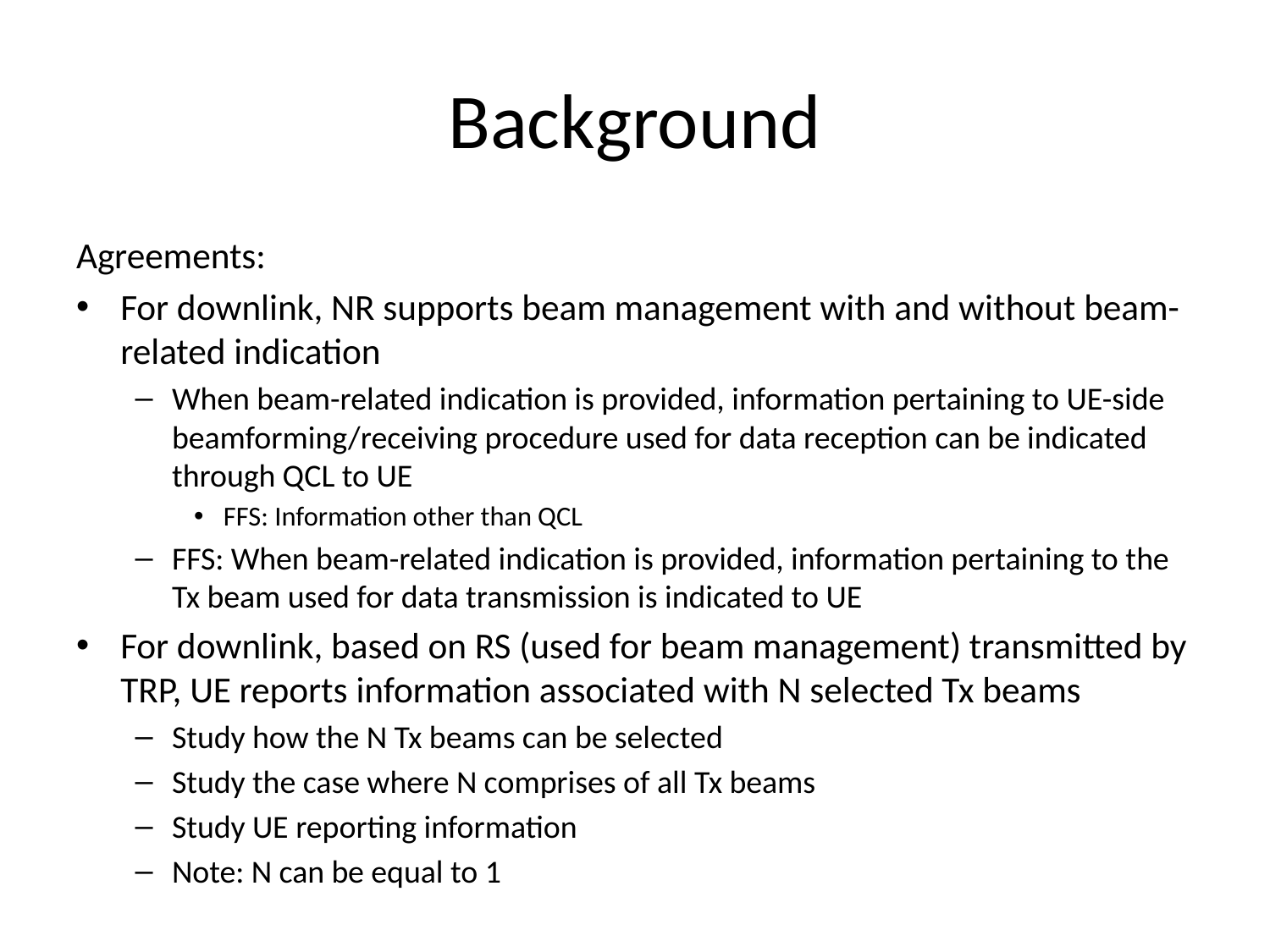

# Background
Agreements:
For downlink, NR supports beam management with and without beam-related indication
When beam-related indication is provided, information pertaining to UE-side beamforming/receiving procedure used for data reception can be indicated through QCL to UE
FFS: Information other than QCL
FFS: When beam-related indication is provided, information pertaining to the Tx beam used for data transmission is indicated to UE
For downlink, based on RS (used for beam management) transmitted by TRP, UE reports information associated with N selected Tx beams
Study how the N Tx beams can be selected
Study the case where N comprises of all Tx beams
Study UE reporting information
Note: N can be equal to 1